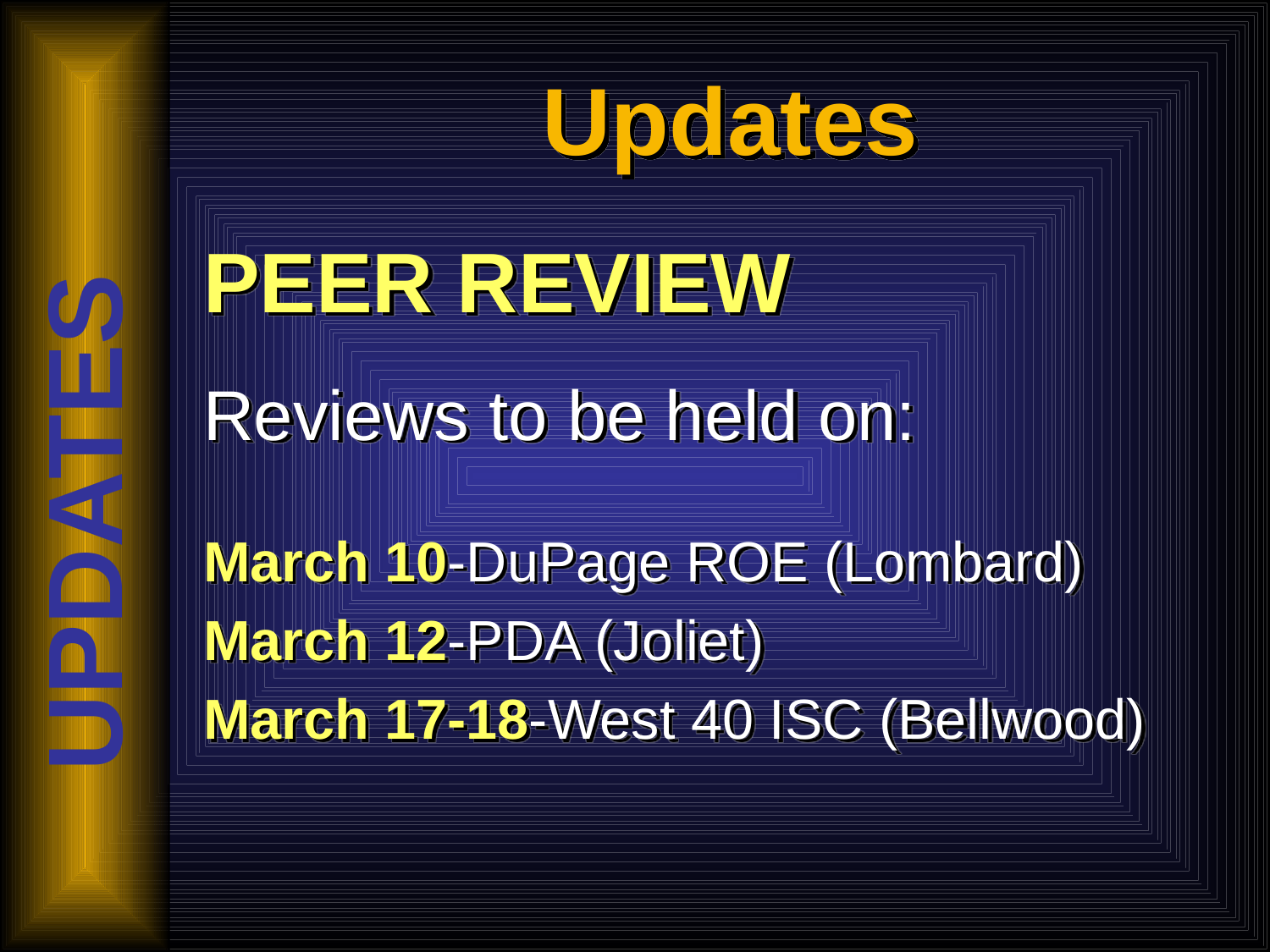

# Updates
PEER REVIEW

Reviews to be held on:

March 10-DuPage ROE (Lombard)
March 12-PDA (Joliet)
March 17-18-West 40 ISC (Bellwood)

UPDATES